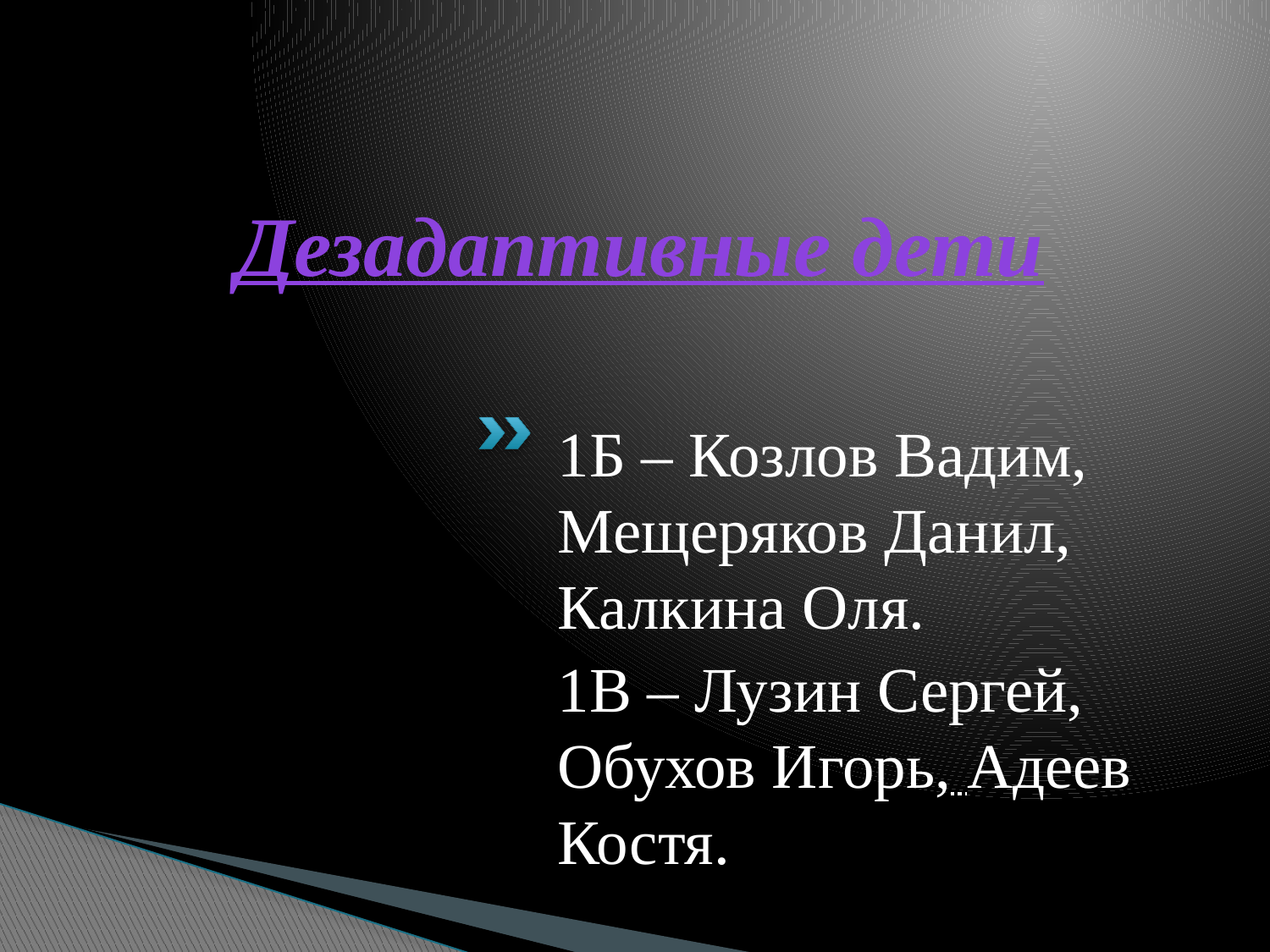

# Дезадаптивные дети
1Б – Козлов Вадим, Мещеряков Данил, Калкина Оля.
1В – Лузин Сергей, Обухов Игорь, Адеев Костя.